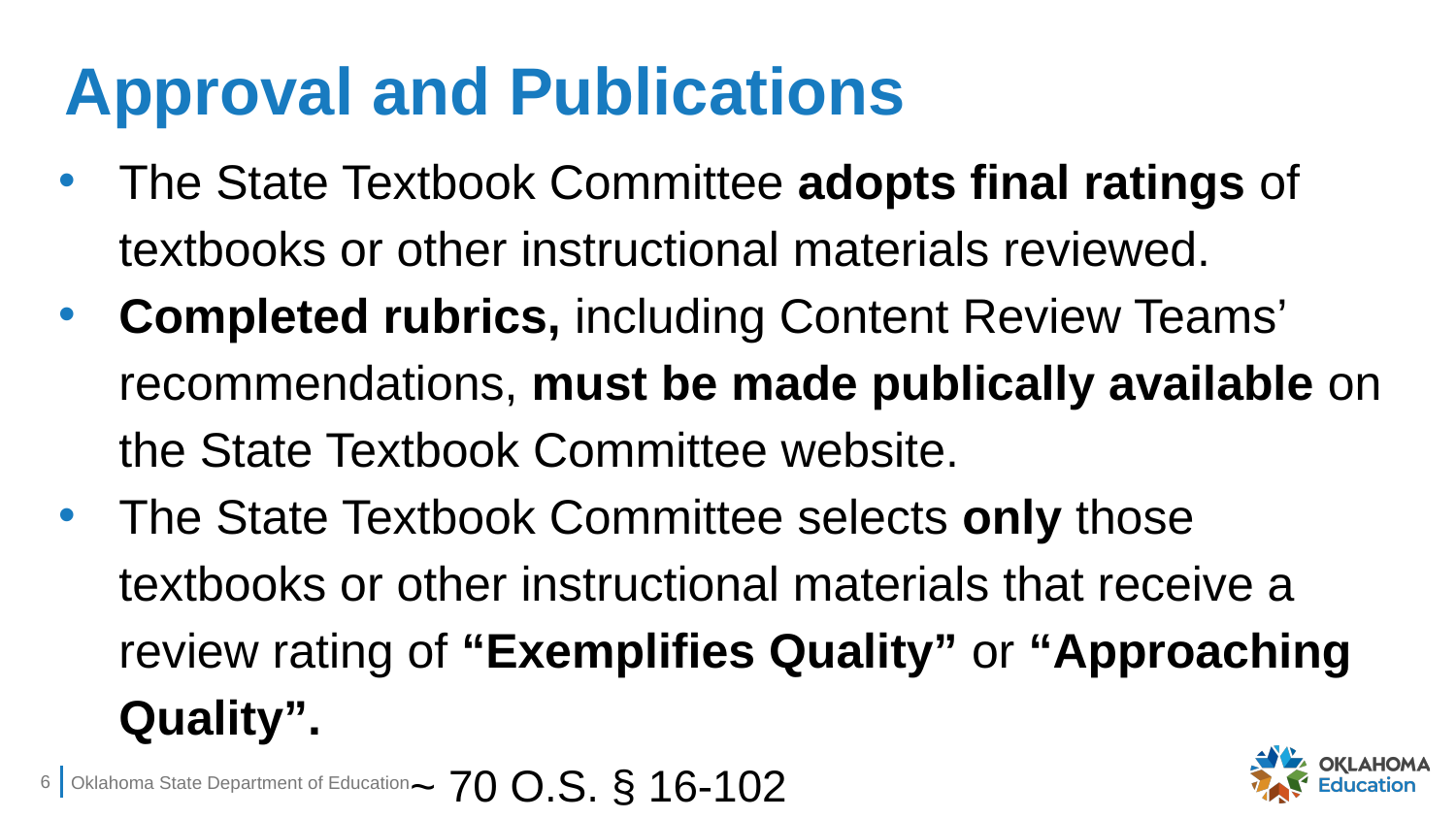

# Approval and Publications
The State Textbook Committee adopts final ratings of textbooks or other instructional materials reviewed.
Completed rubrics, including Content Review Teams’ recommendations, must be made publically available on the State Textbook Committee website.
The State Textbook Committee selects only those textbooks or other instructional materials that receive a review rating of “Exemplifies Quality” or “Approaching Quality”.									~ 70 O.S. § 16-102